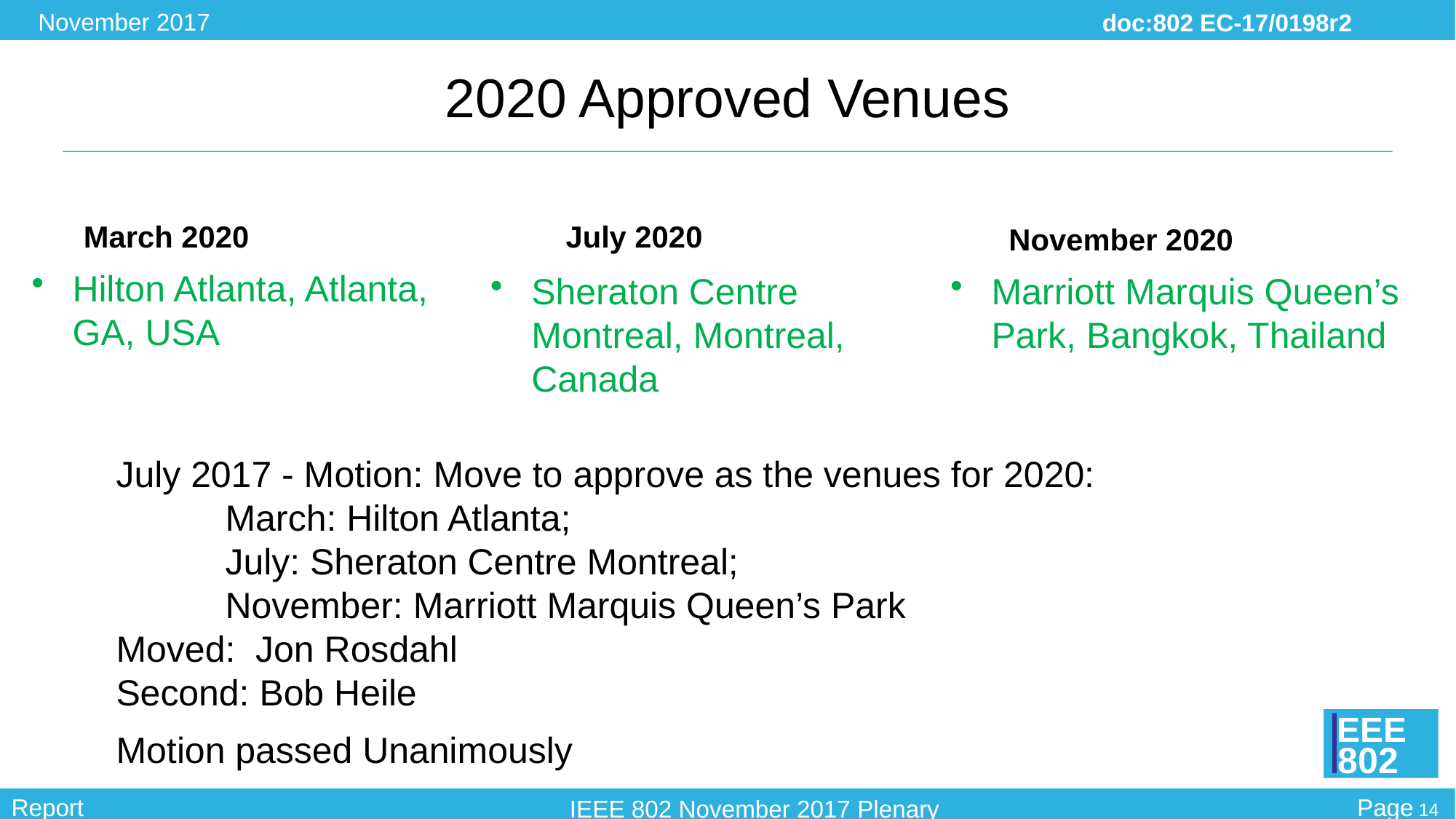

# 2020 Approved Venues
March 2020
July 2020
November 2020
Hilton Atlanta, Atlanta, GA, USA
Sheraton Centre Montreal, Montreal, Canada
Marriott Marquis Queen’s Park, Bangkok, Thailand

July 2017 - Motion: Move to approve as the venues for 2020:
	March: Hilton Atlanta;
	July: Sheraton Centre Montreal;
	November: Marriott Marquis Queen’s Park
Moved:  Jon Rosdahl
Second: Bob Heile
Motion passed Unanimously